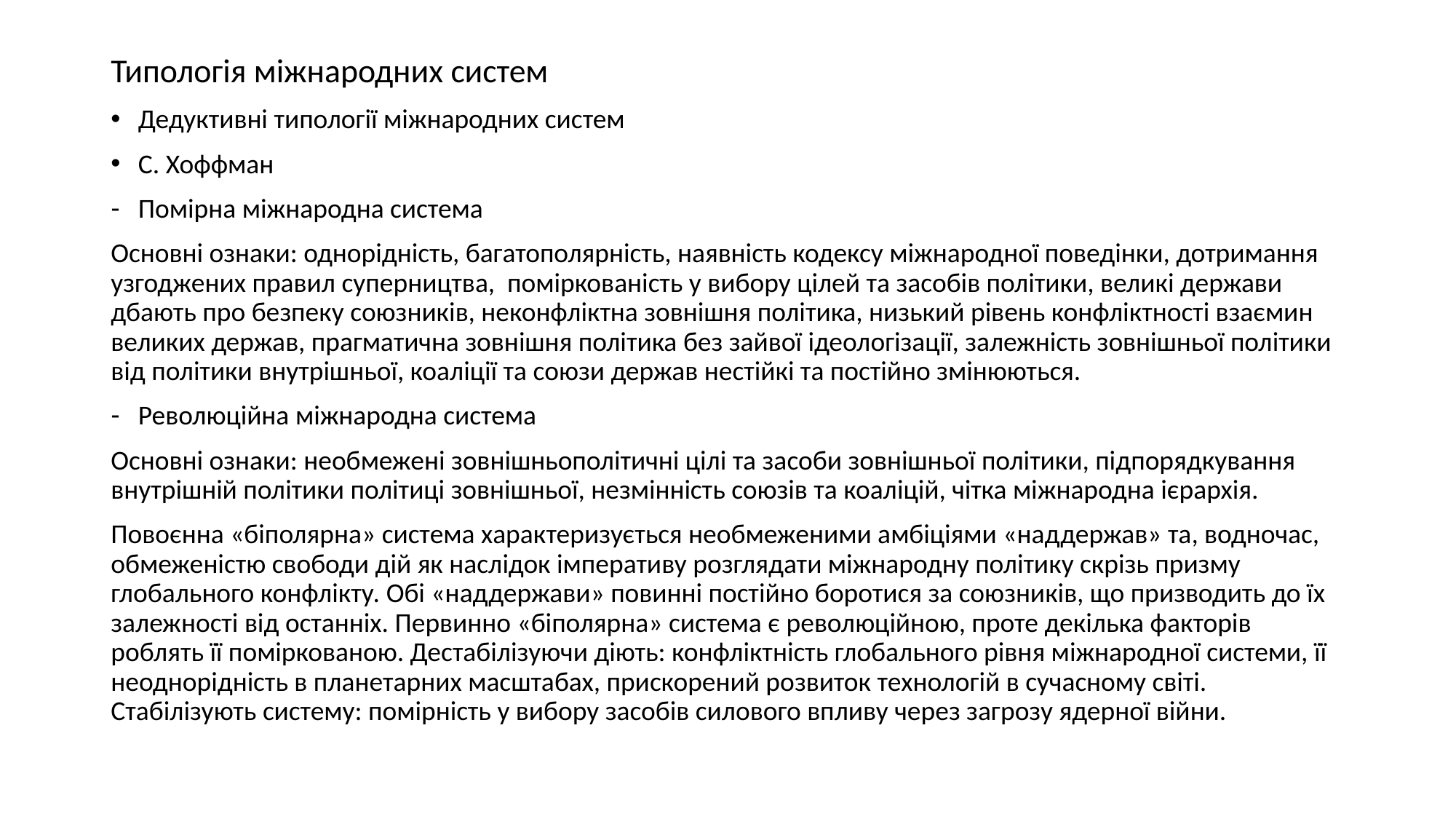

# Типологія міжнародних систем
Дедуктивні типології міжнародних систем
С. Хоффман
Помірна міжнародна система
Основні ознаки: однорідність, багатополярність, наявність кодексу міжнародної поведінки, дотримання узгоджених правил суперництва,  поміркованість у вибору цілей та засобів політики, великі держави дбають про безпеку союзників, неконфліктна зовнішня політика, низький рівень конфліктності взаємин великих держав, прагматична зовнішня політика без зайвої ідеологізації, залежність зовнішньої політики від політики внутрішньої, коаліції та союзи держав нестійкі та постійно змінюються.
Революційна міжнародна система
Основні ознаки: необмежені зовнішньополітичні цілі та засоби зовнішньої політики, підпорядкування внутрішній політики політиці зовнішньої, незмінність союзів та коаліцій, чітка міжнародна ієрархія.
Повоєнна «біполярна» система характеризується необмеженими амбіціями «наддержав» та, водночас, обмеженістю свободи дій як наслідок імперативу розглядати міжнародну політику скрізь призму глобального конфлікту. Обі «наддержави» повинні постійно боротися за союзників, що призводить до їх залежності від останніх. Первинно «біполярна» система є революційною, проте декілька факторів роблять її поміркованою. Дестабілізуючи діють: конфліктність глобального рівня міжнародної системи, її неоднорідність в планетарних масштабах, прискорений розвиток технологій в сучасному світі. Стабілізують систему: помірність у вибору засобів силового впливу через загрозу ядерної війни.